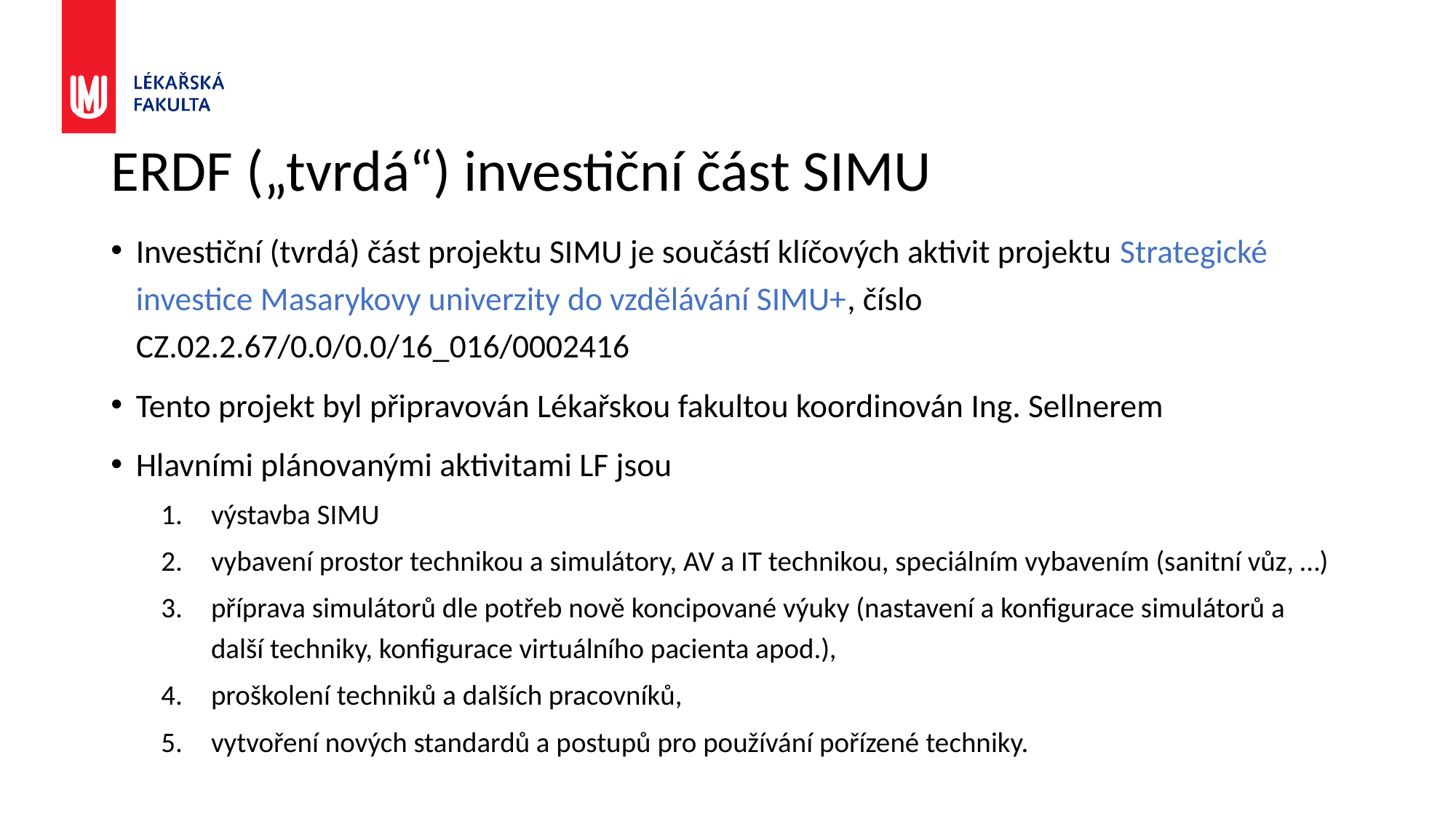

# ERDF („tvrdá“) investiční část SIMU
Investiční (tvrdá) část projektu SIMU je součástí klíčových aktivit projektu Strategické investice Masarykovy univerzity do vzdělávání SIMU+, číslo CZ.02.2.67/0.0/0.0/16_016/0002416
Tento projekt byl připravován Lékařskou fakultou koordinován Ing. Sellnerem
Hlavními plánovanými aktivitami LF jsou
výstavba SIMU
vybavení prostor technikou a simulátory, AV a IT technikou, speciálním vybavením (sanitní vůz, …)
příprava simulátorů dle potřeb nově koncipované výuky (nastavení a konfigurace simulátorů a další techniky, konfigurace virtuálního pacienta apod.),
proškolení techniků a dalších pracovníků,
vytvoření nových standardů a postupů pro používání pořízené techniky.